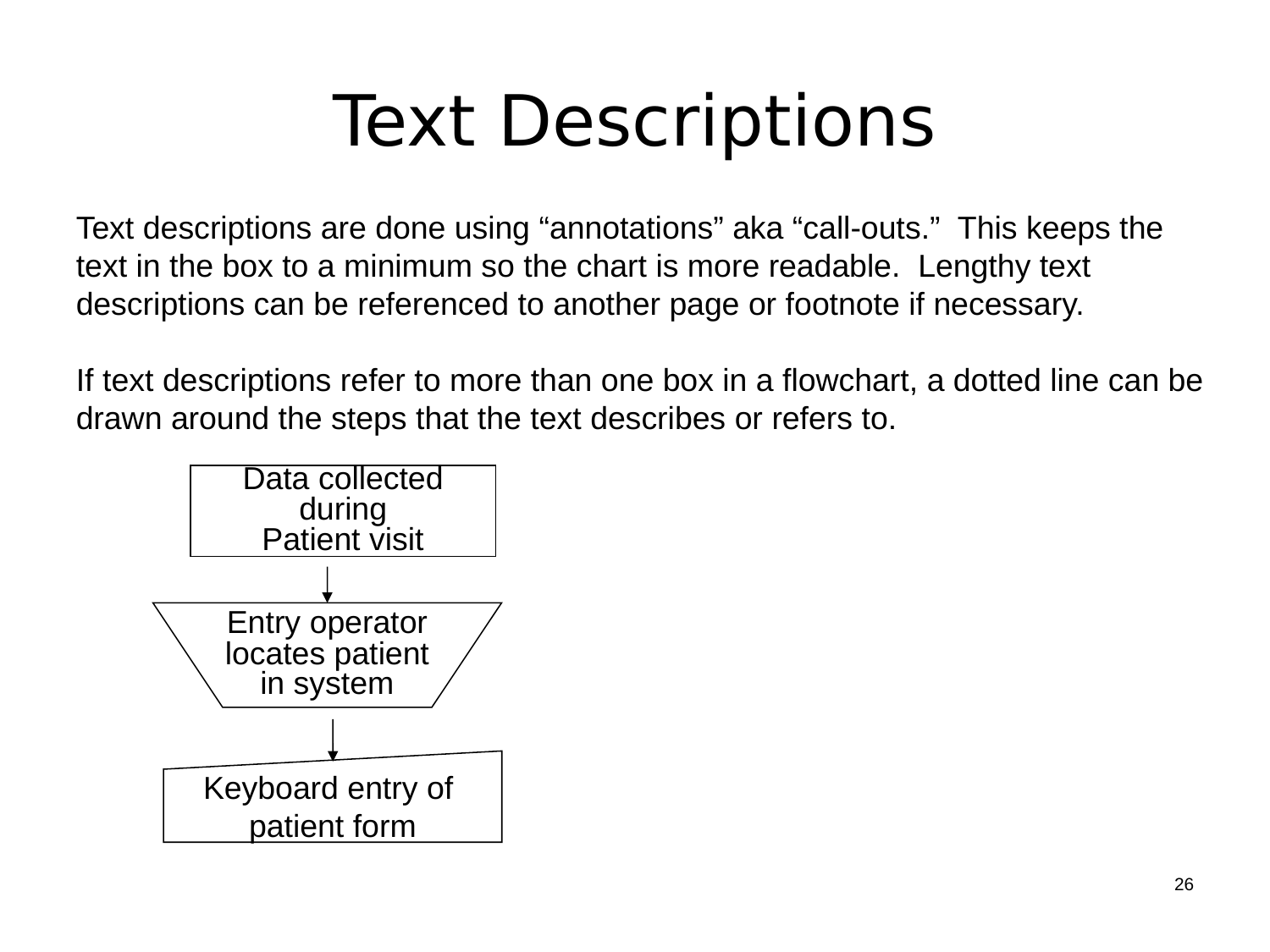

# Text Descriptions
Text descriptions are done using “annotations” aka “call-outs.”  This keeps the text in the box to a minimum so the chart is more readable.  Lengthy text descriptions can be referenced to another page or footnote if necessary.

If text descriptions refer to more than one box in a flowchart, a dotted line can be drawn around the steps that the text describes or refers to.
Data collected
during
Patient visit
Entry operator
locates patient
in system

Keyboard entry of
patient form
26